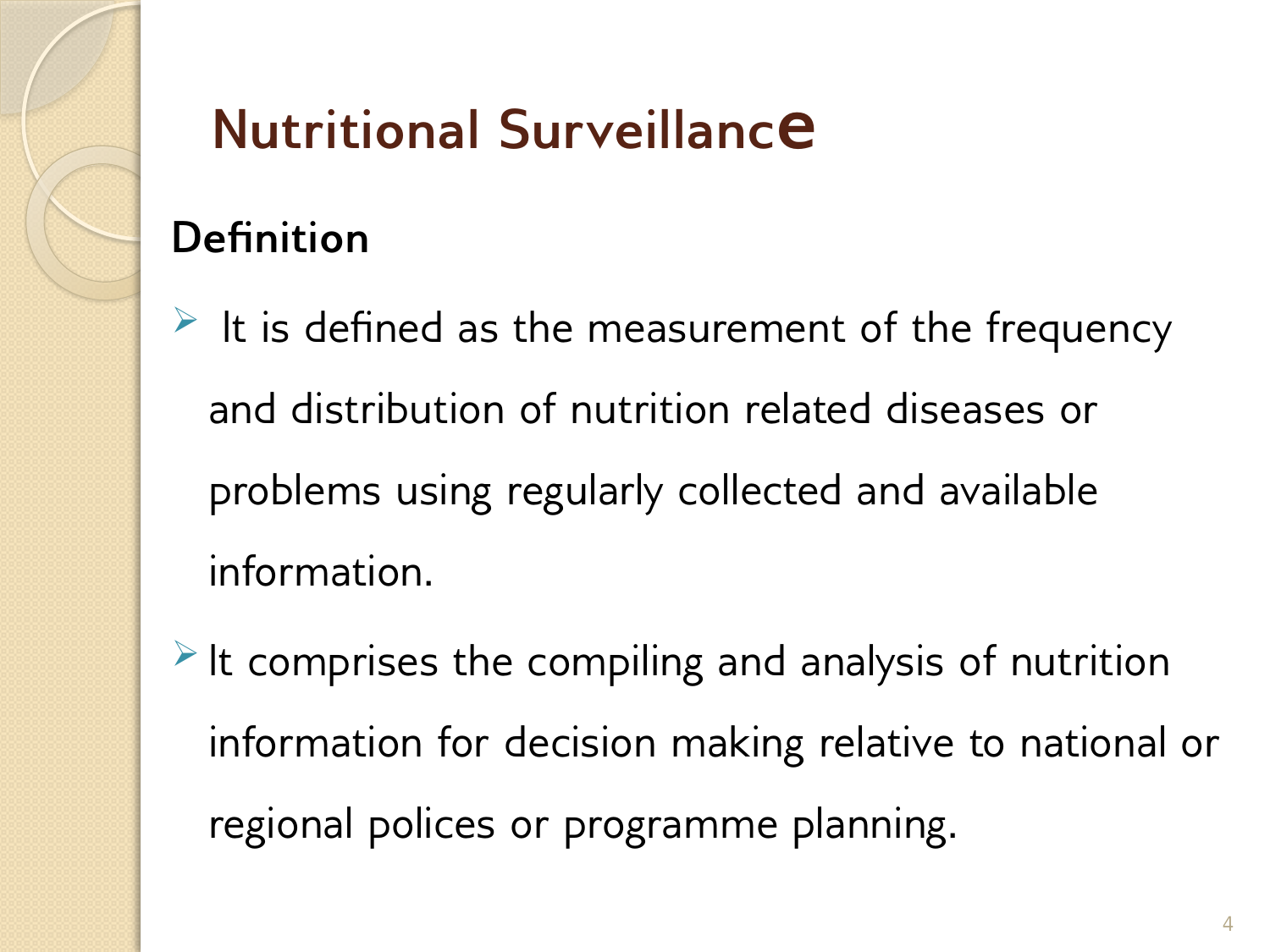

# Nutritional Surveillance
Definition
 It is defined as the measurement of the frequency and distribution of nutrition related diseases or problems using regularly collected and available information.
It comprises the compiling and analysis of nutrition information for decision making relative to national or regional polices or programme planning.

4